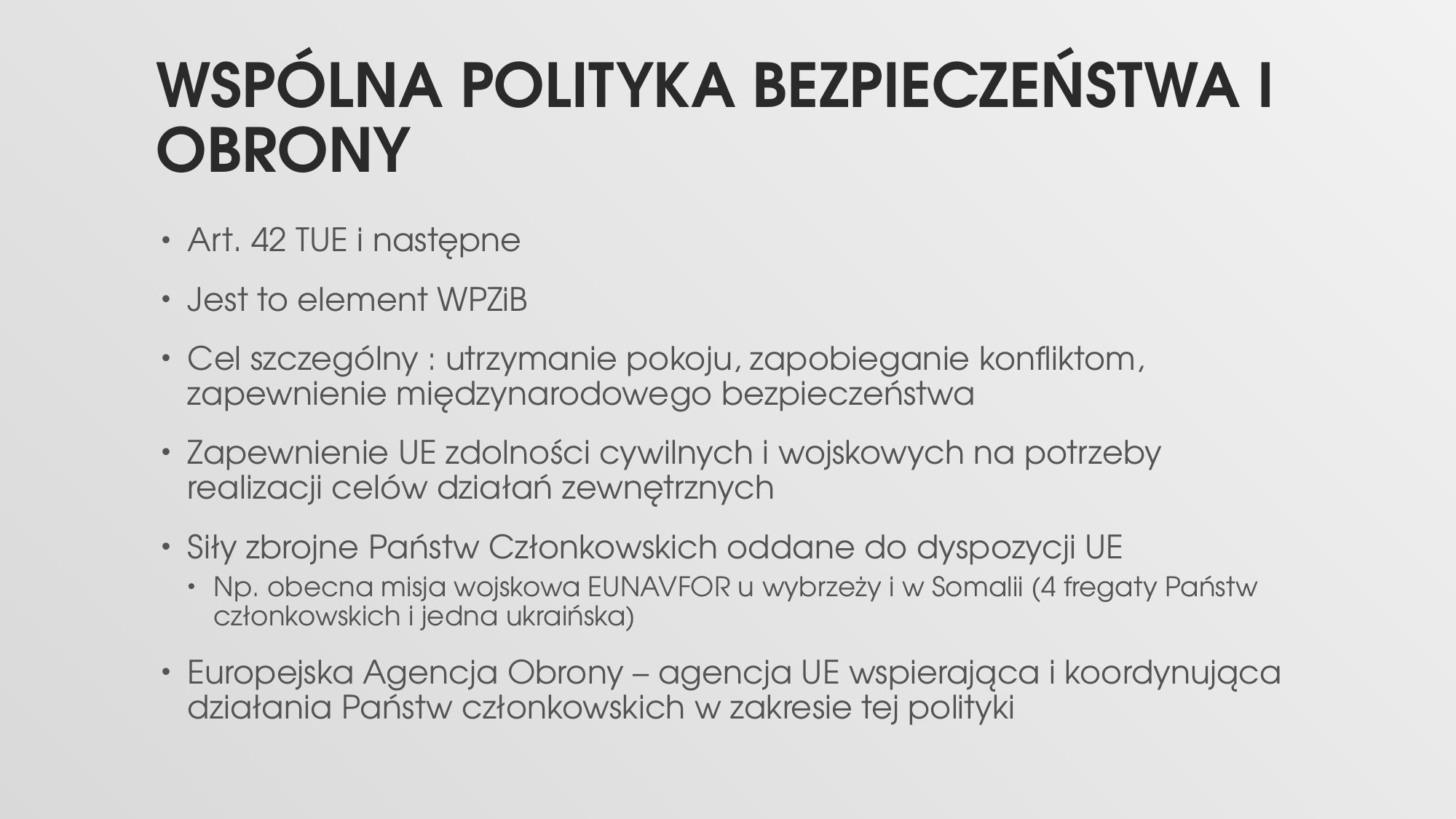

# Wspólna polityka bezpieczeństwa i obrony
Art. 42 TUE i następne
Jest to element WPZiB
Cel szczególny : utrzymanie pokoju, zapobieganie konfliktom, zapewnienie międzynarodowego bezpieczeństwa
Zapewnienie UE zdolności cywilnych i wojskowych na potrzeby realizacji celów działań zewnętrznych
Siły zbrojne Państw Członkowskich oddane do dyspozycji UE
Np. obecna misja wojskowa EUNAVFOR u wybrzeży i w Somalii (4 fregaty Państw członkowskich i jedna ukraińska)
Europejska Agencja Obrony – agencja UE wspierająca i koordynująca działania Państw członkowskich w zakresie tej polityki